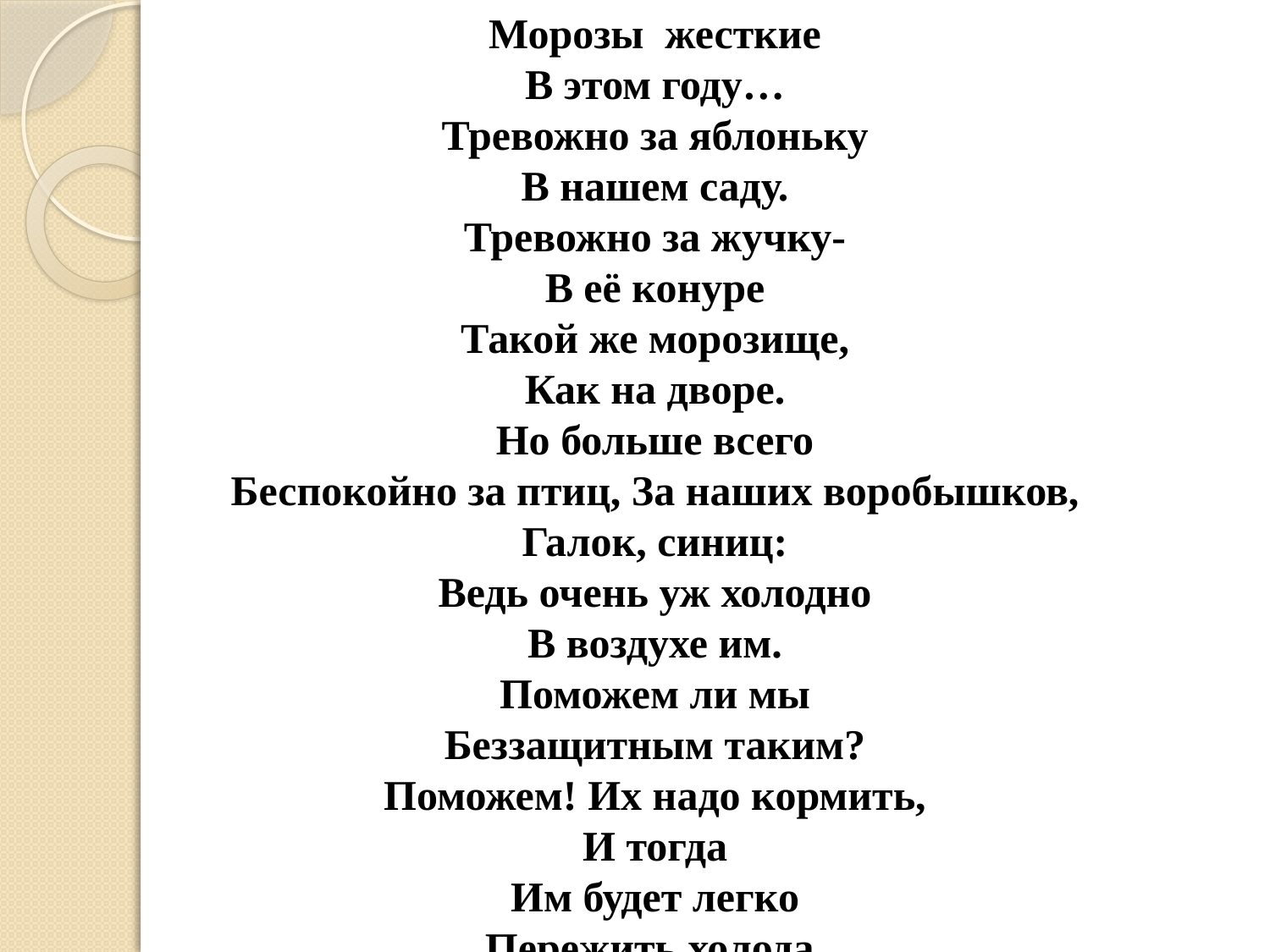

Морозы  жесткие
В этом году…
Тревожно за яблоньку
В нашем саду.
Тревожно за жучку-
В её конуре
Такой же морозище,
Как на дворе.
Но больше всего
Беспокойно за птиц, За наших воробышков,
Галок, синиц:
Ведь очень уж холодно
В воздухе им.
Поможем ли мы
Беззащитным таким?
Поможем! Их надо кормить,
И тогда
Им будет легко
Пережить холода.